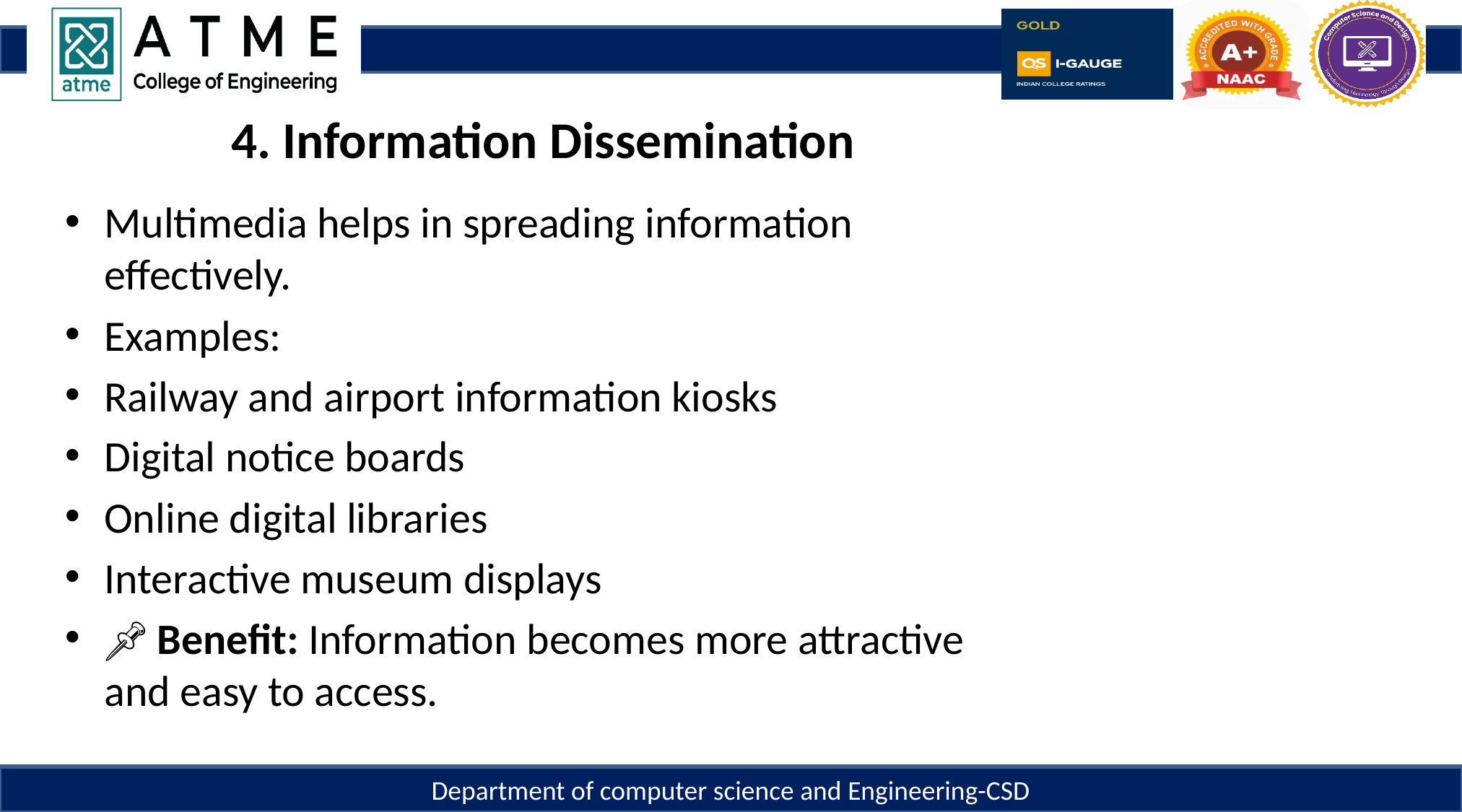

4. Information Dissemination
Multimedia helps in spreading information effectively.
Examples:
Railway and airport information kiosks
Digital notice boards
Online digital libraries
Interactive museum displays
📌 Benefit: Information becomes more attractive and easy to access.

Department of computer science and Engineering-CSD